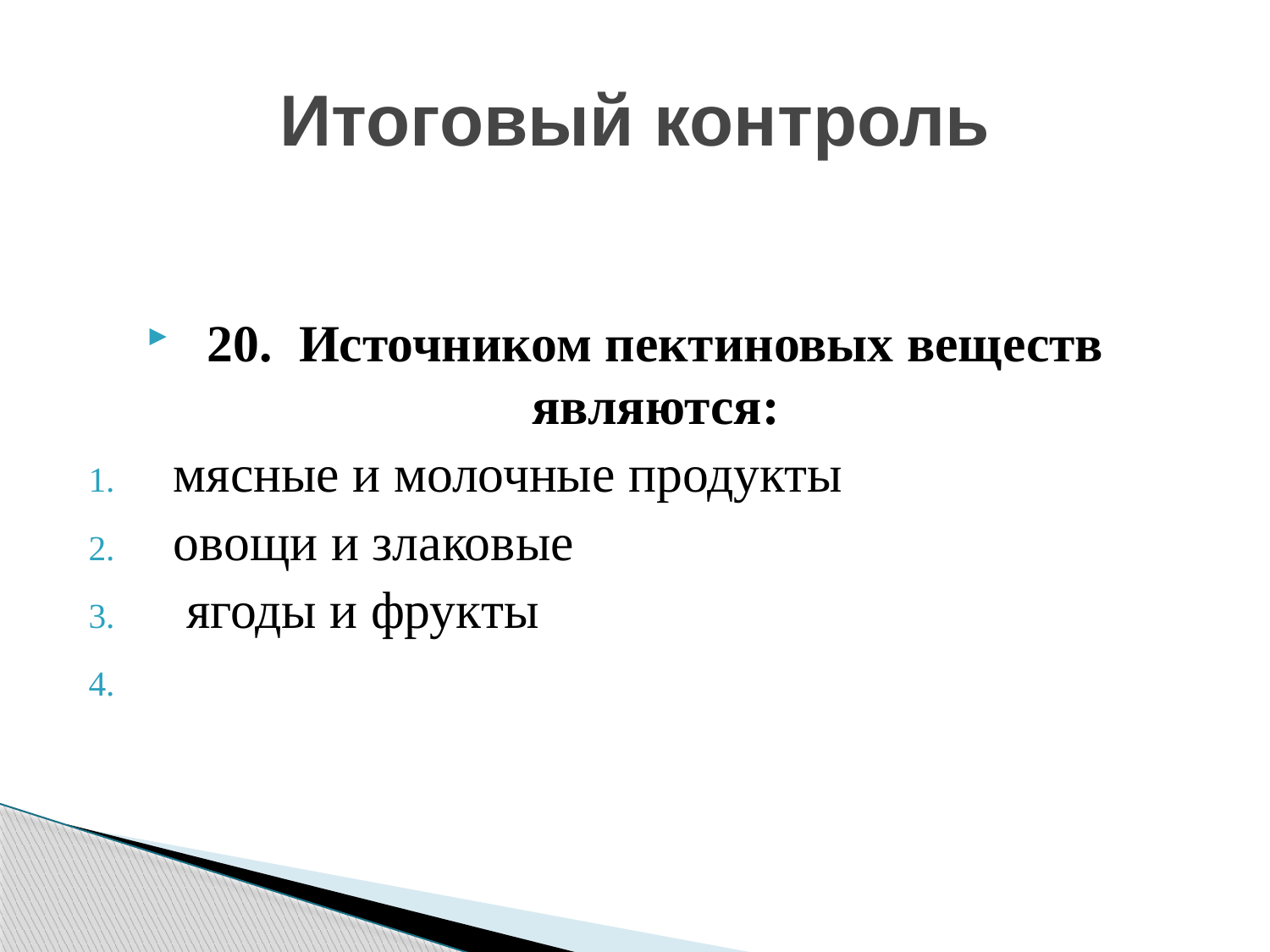

# Итоговый контроль

20.  Источником пектиновых веществ являются:
мясные и молочные продукты
овощи и злаковые
 ягоды и фрукты